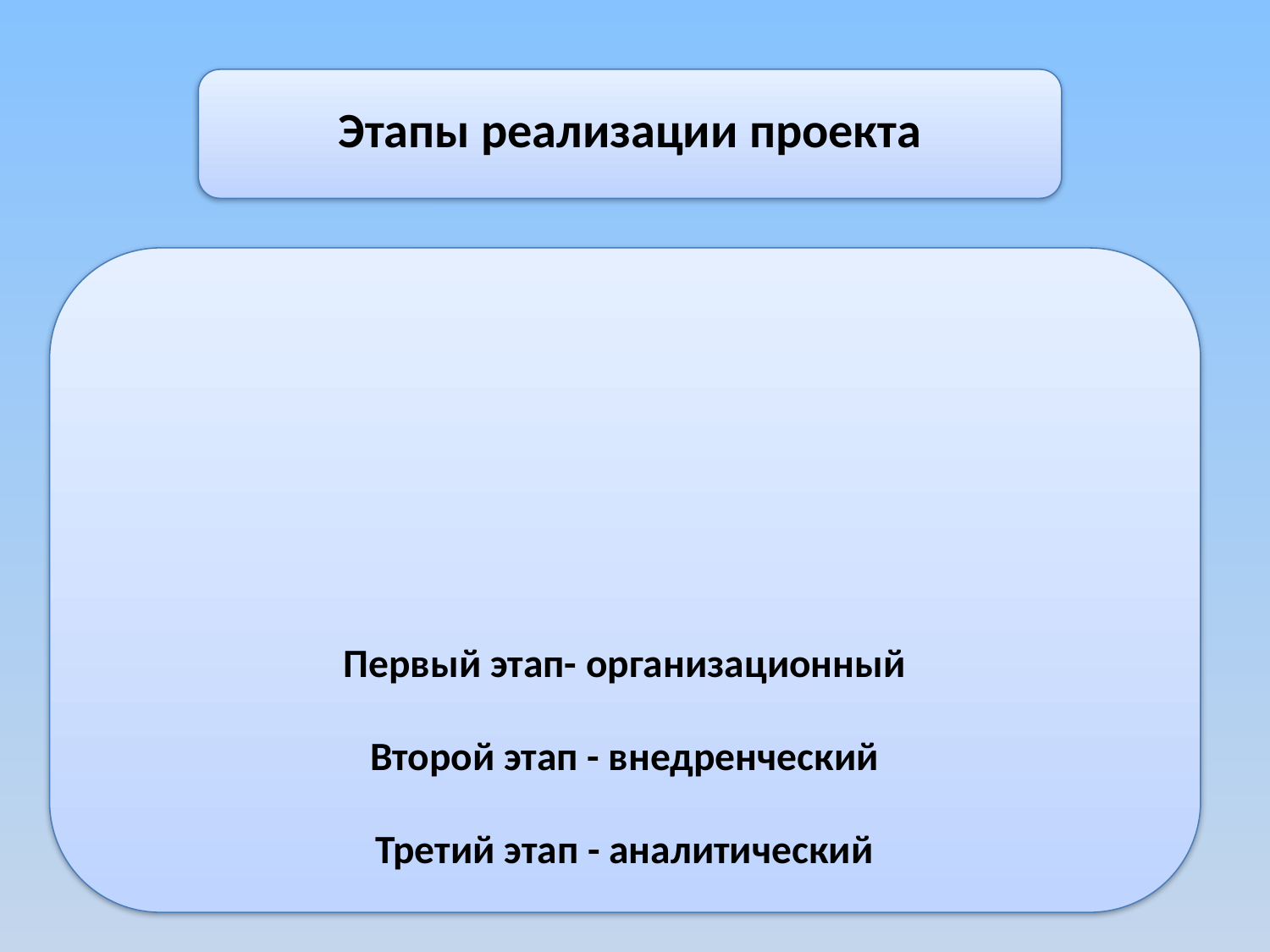

Этапы реализации проекта

Первый этап- организационный

Второй этап - внедренческий

Третий этап - аналитический